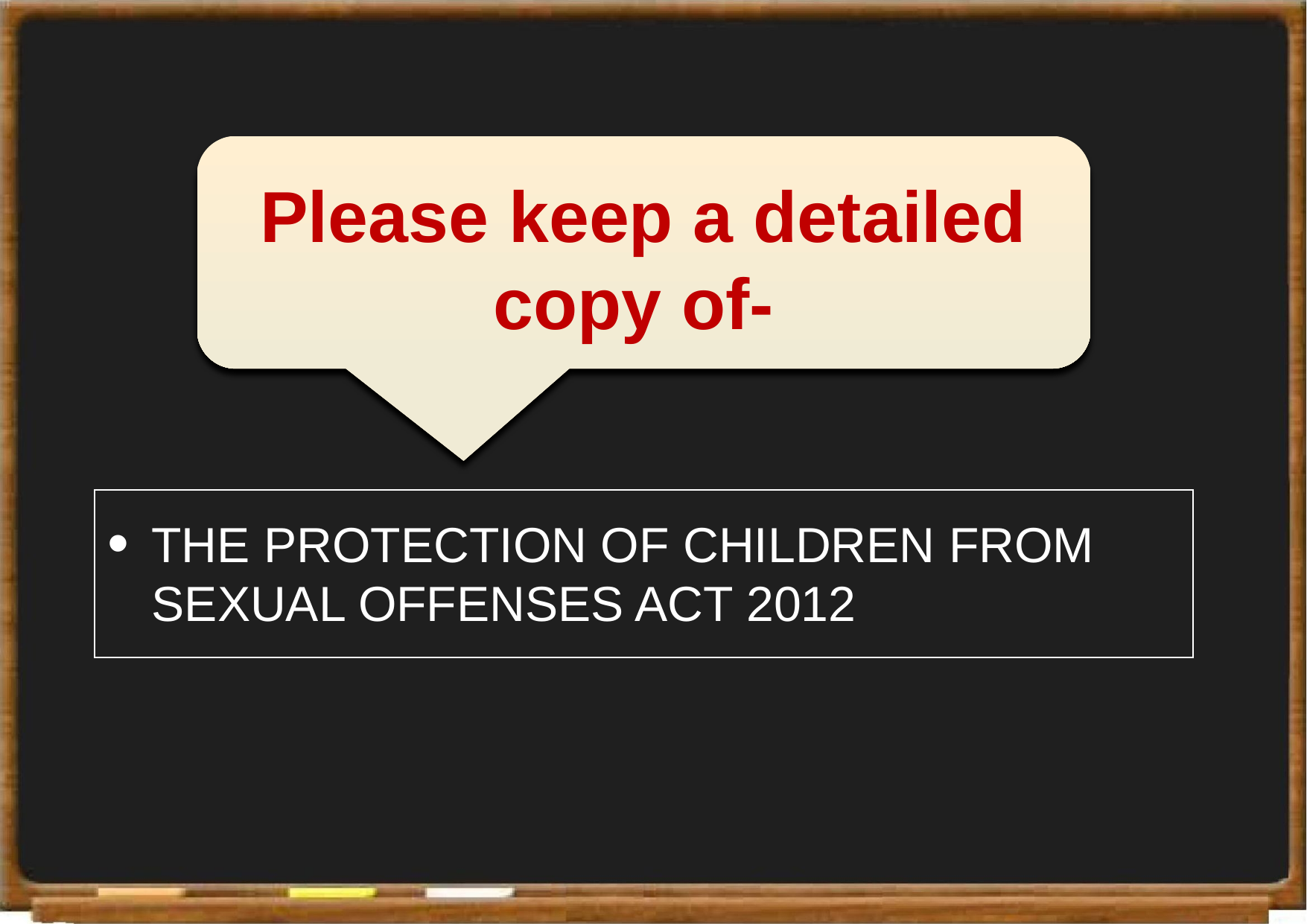

# Please keep a detailed copy of-

THE PROTECTION OF CHILDREN FROM SEXUAL OFFENSES ACT 2012